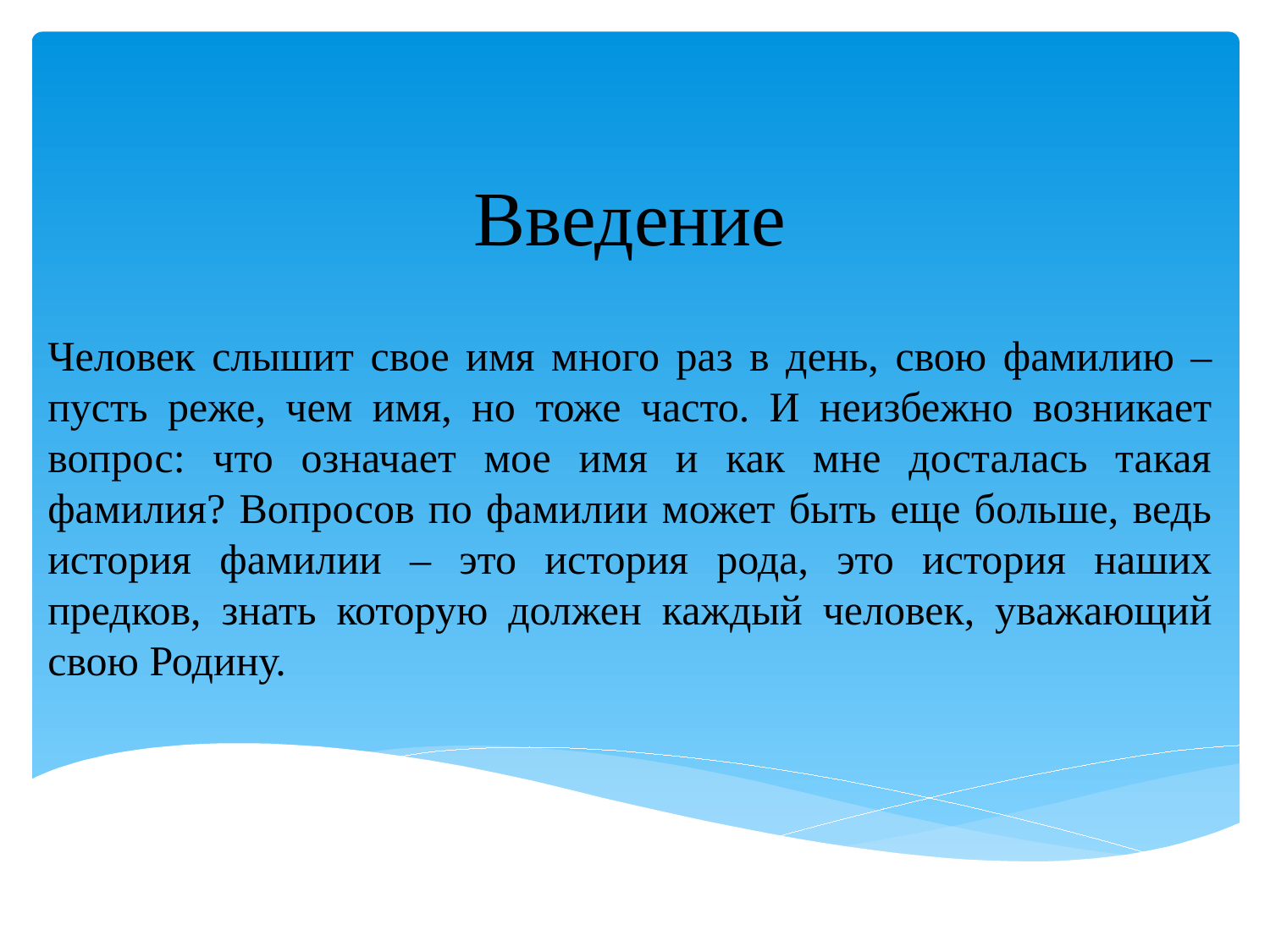

Введение

Человек слышит свое имя много раз в день, свою фамилию – пусть реже, чем имя, но тоже часто. И неизбежно возникает вопрос: что означает мое имя и как мне досталась такая фамилия? Вопросов по фамилии может быть еще больше, ведь история фамилии – это история рода, это история наших предков, знать которую должен каждый человек, уважающий свою Родину.